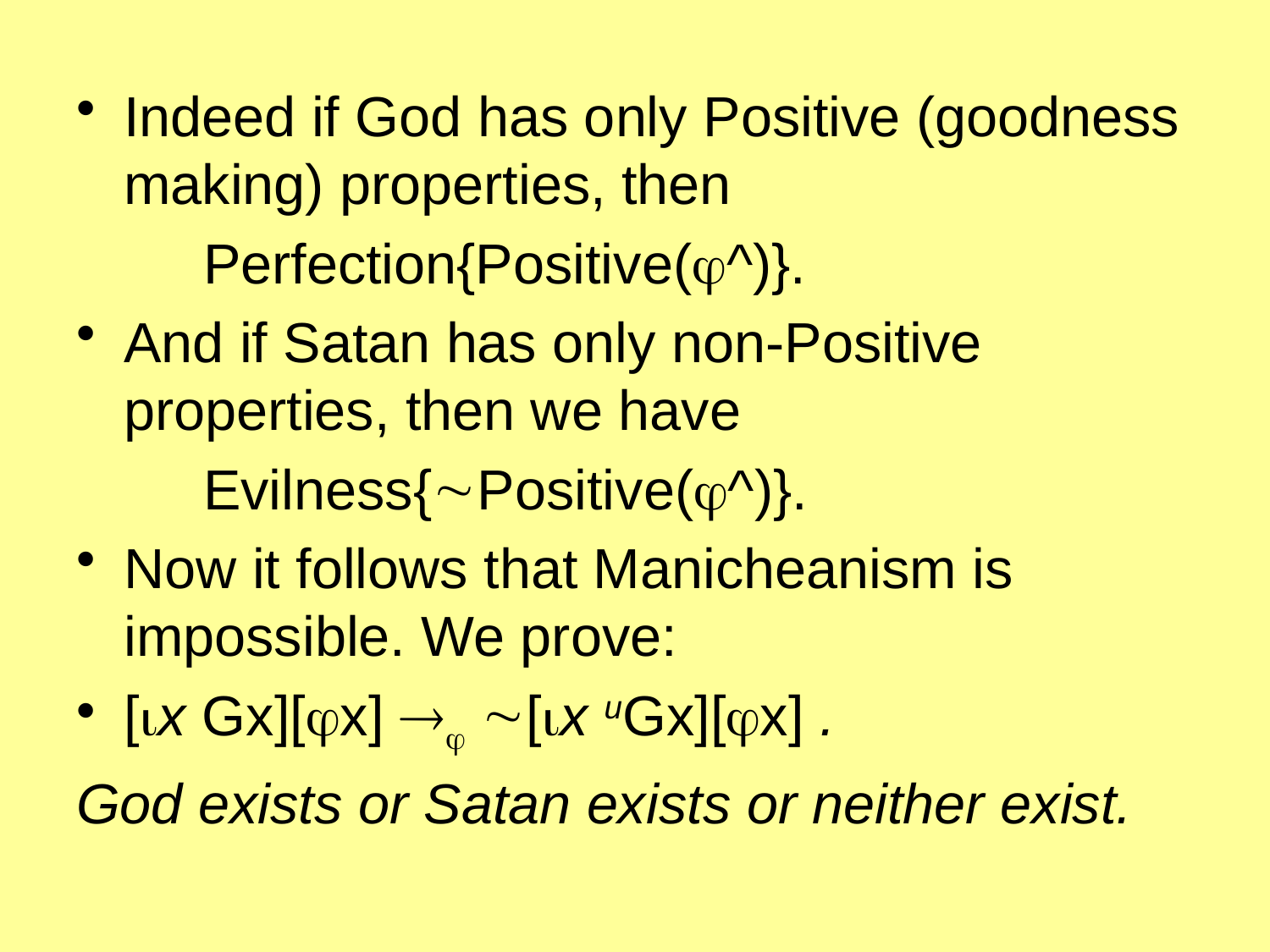

Indeed if God has only Positive (goodness making) properties, then
	Perfection{Positive(ϕ^)}.
And if Satan has only non-Positive properties, then we have
	Evilness{∼Positive(ϕ^)}.
Now it follows that Manicheanism is impossible. We prove:
[ιx Gx][ϕx] →ϕ ∼[ιx uGx][ϕx] .
God exists or Satan exists or neither exist.